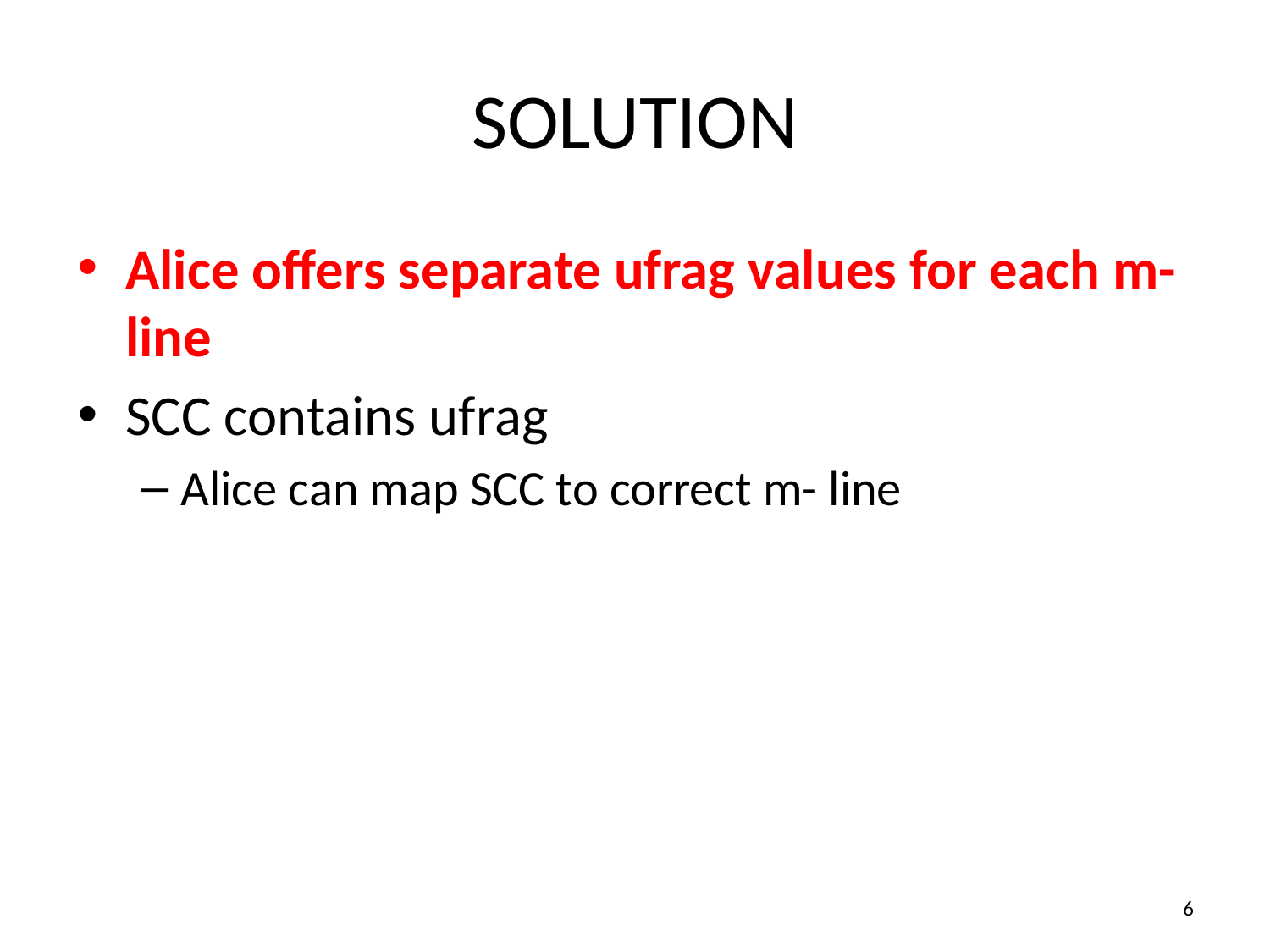

# SOLUTION
Alice offers separate ufrag values for each m- line
SCC contains ufrag
Alice can map SCC to correct m- line
6